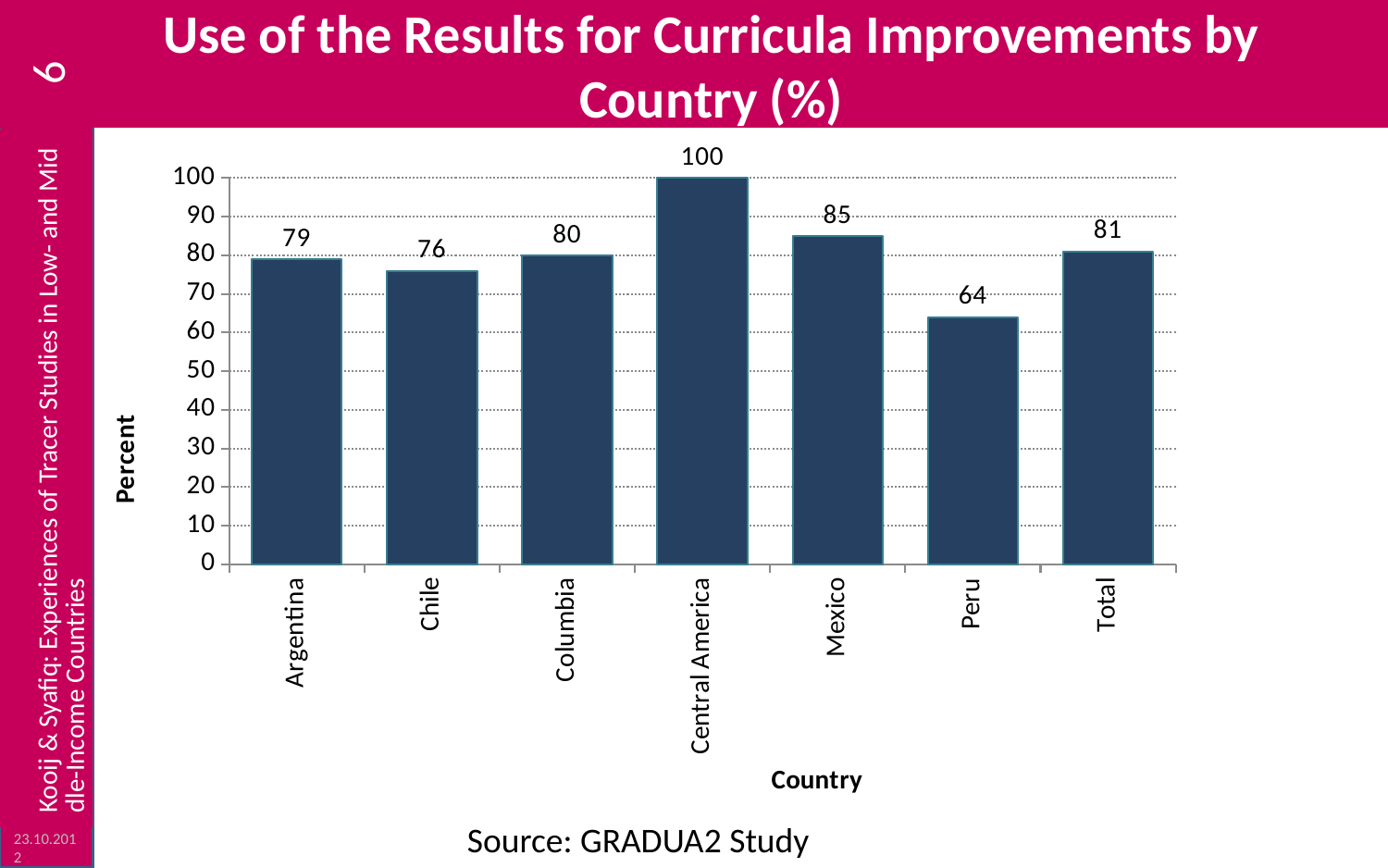

# Use of the Results for Curricula Improvements by Country (%)
6

### Chart

| Category | Curricular improvement |
|---|---|
| Argentina | 79.0 |
| Chile | 76.0 |
| Columbia | 80.0 |
| Central America | 100.0 |
| Mexico | 85.0 |
| Peru | 64.0 |
| Total | 81.0 |
Kooij & Syafiq: Experiences of Tracer Studies in Low- and Middle-Income Countries
Source: GRADUA2 Study
23.10.2012